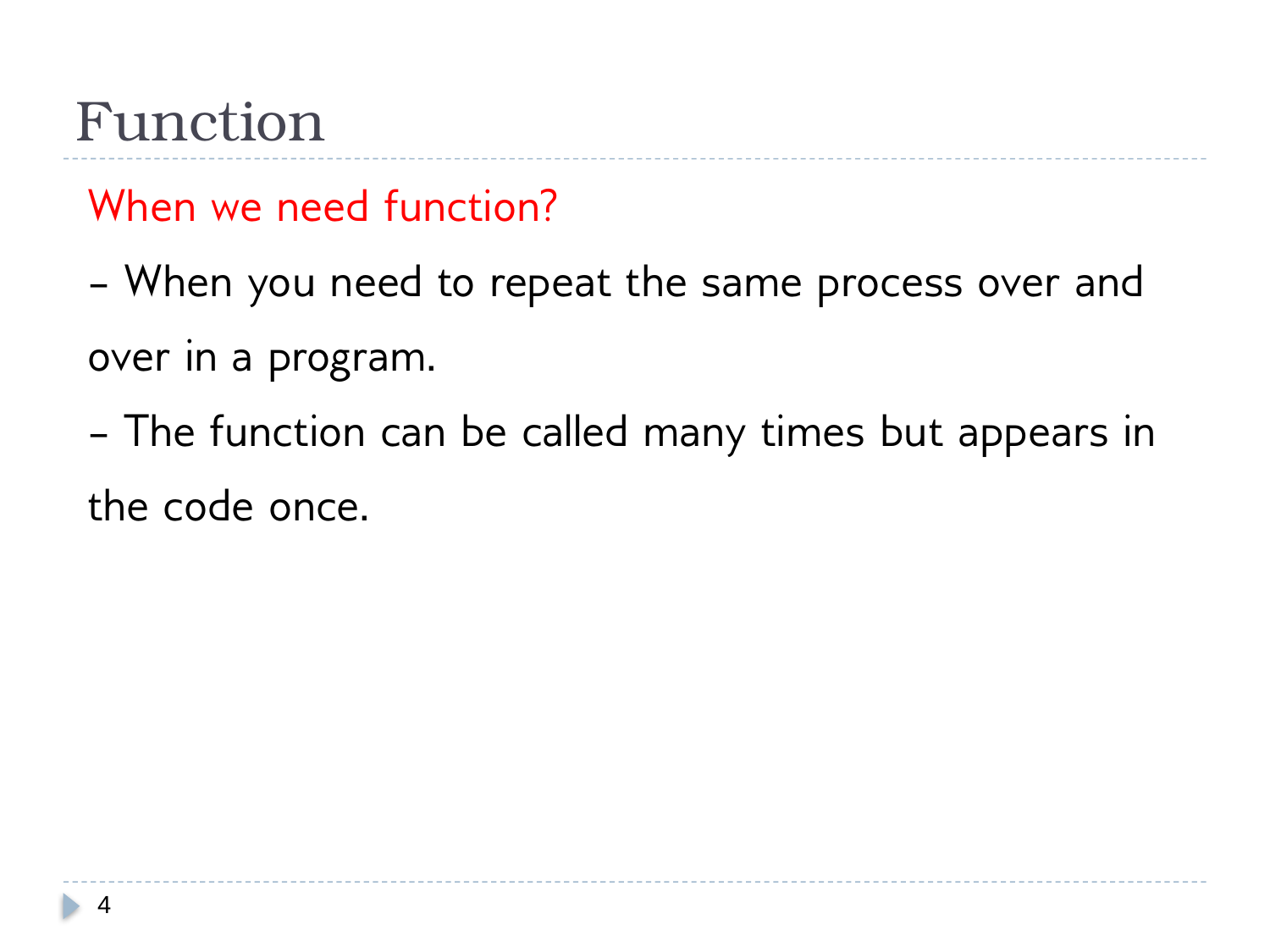

# Function
When we need function?
– When you need to repeat the same process over and
over in a program.
– The function can be called many times but appears in
the code once.
4